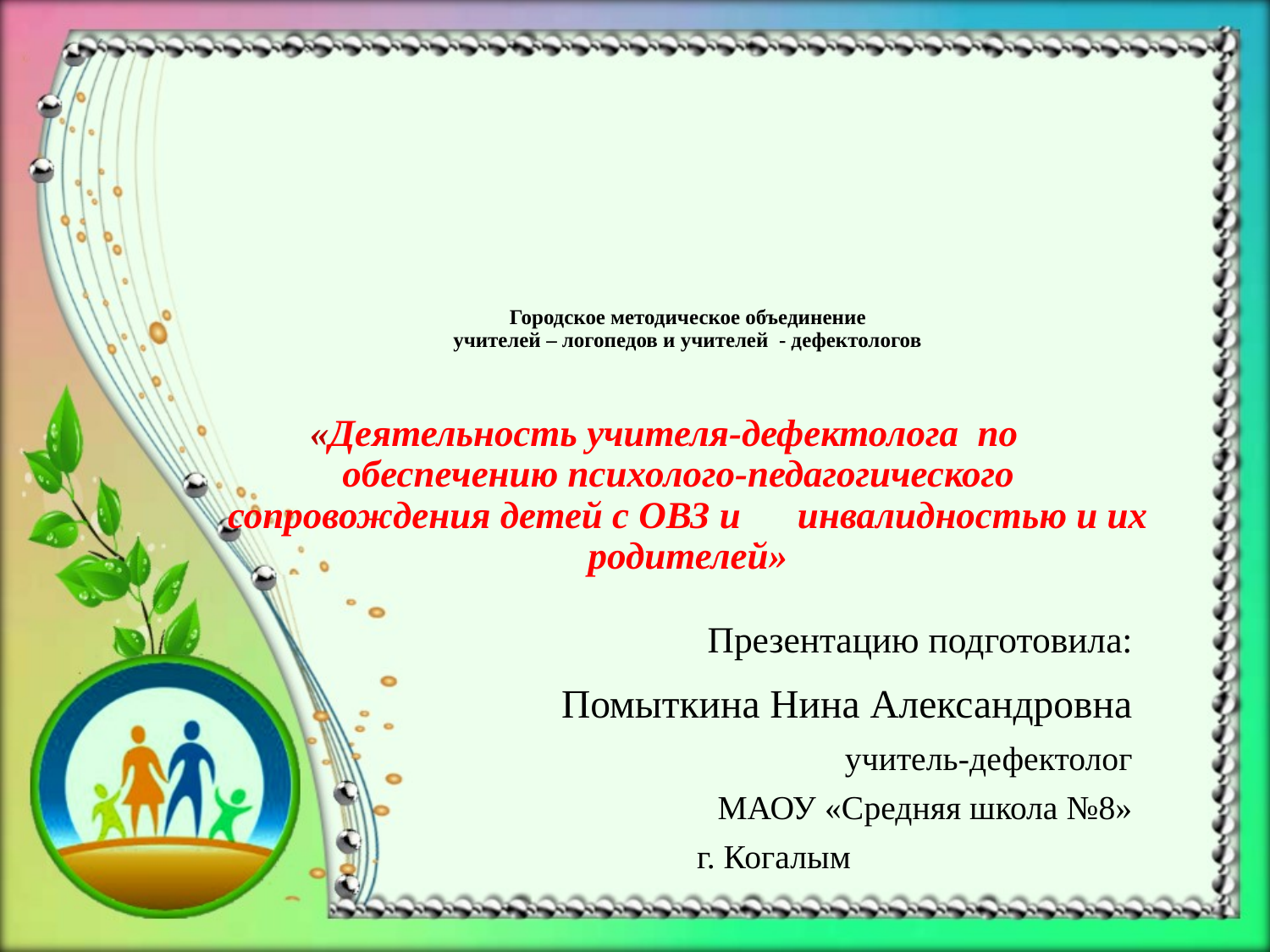

# Городское методическое объединение учителей – логопедов и учителей  - дефектологов «Деятельность учителя-дефектолога  по      обеспечению психолого-педагогического   сопровождения детей с ОВЗ и      инвалидностью и их родителей»
Презентацию подготовила:
 Помыткина Нина Александровна
учитель-дефектолог
МАОУ «Средняя школа №8»
г. Когалым